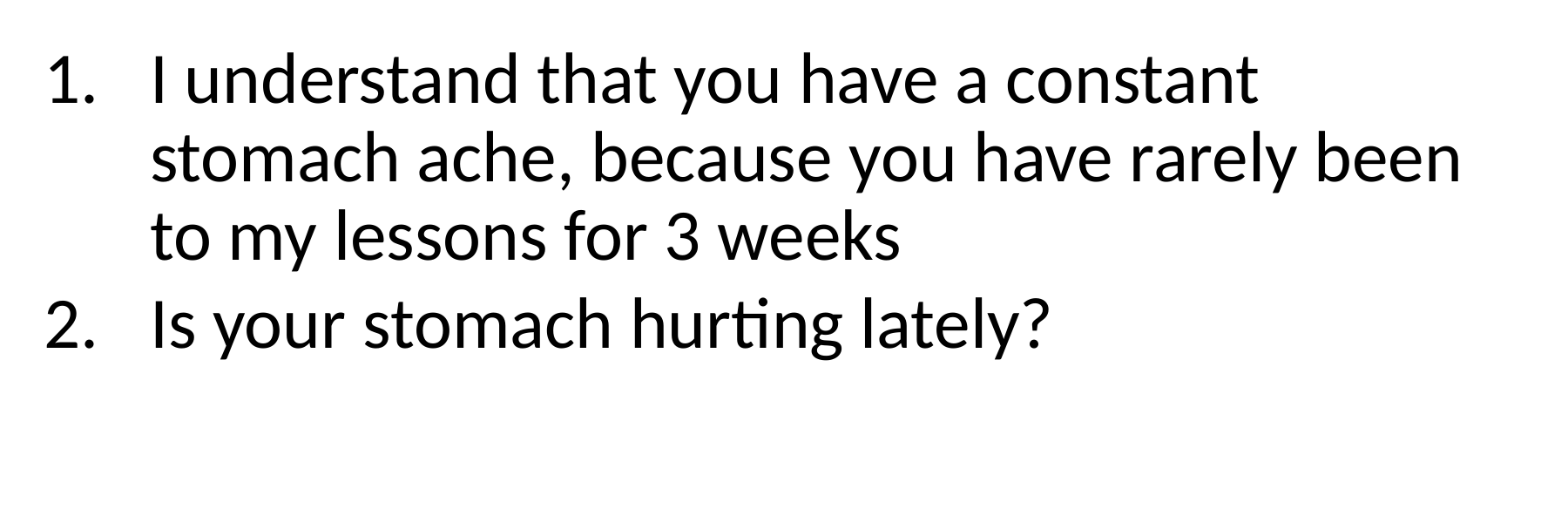

I understand that you have a constant stomach ache, because you have rarely been to my lessons for 3 weeks
Is your stomach hurting lately?